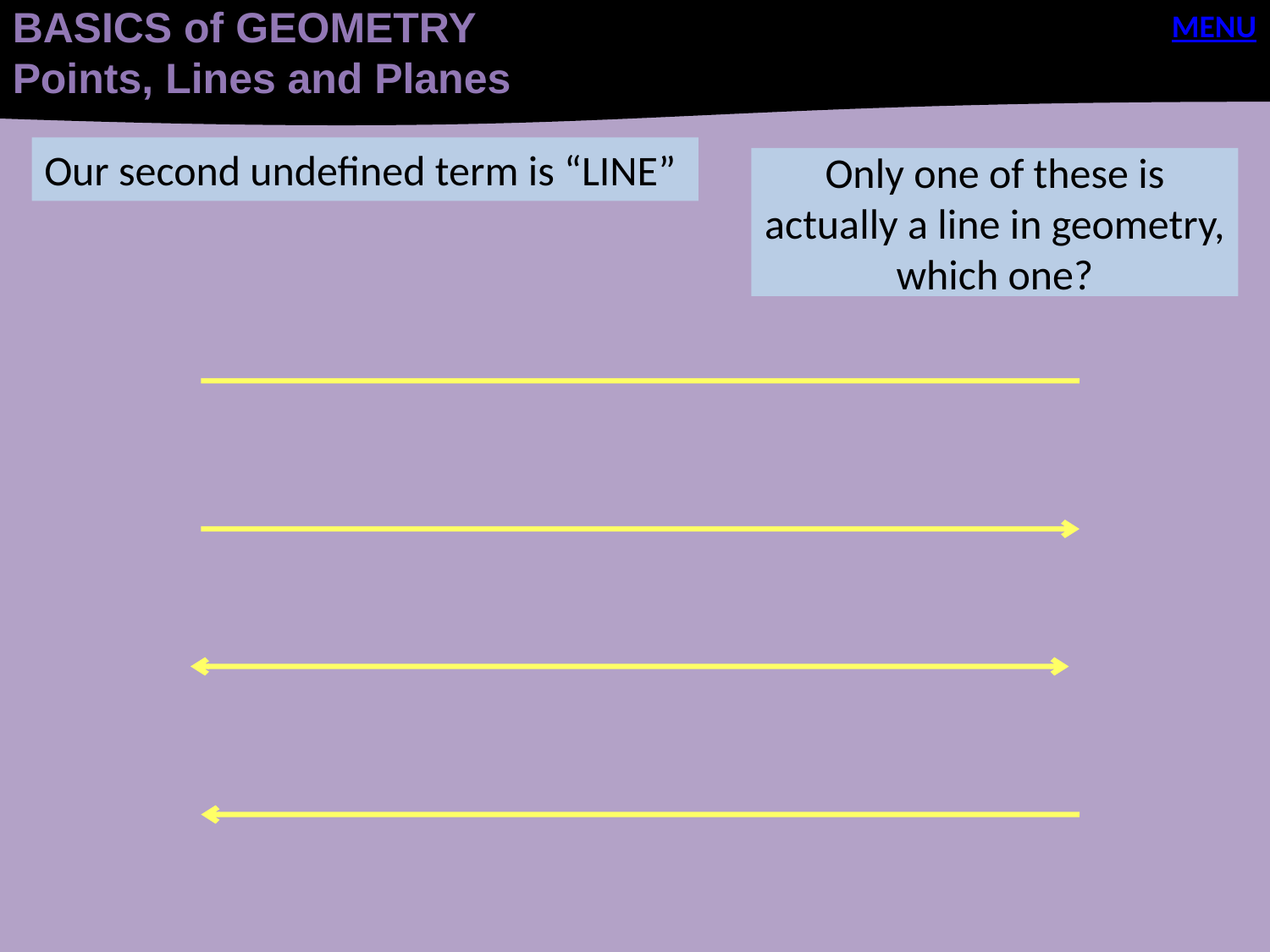

BASICS of GEOMETRY
Points, Lines and Planes
MENU
Our second undefined term is “LINE”
Only one of these is actually a line in geometry, which one?